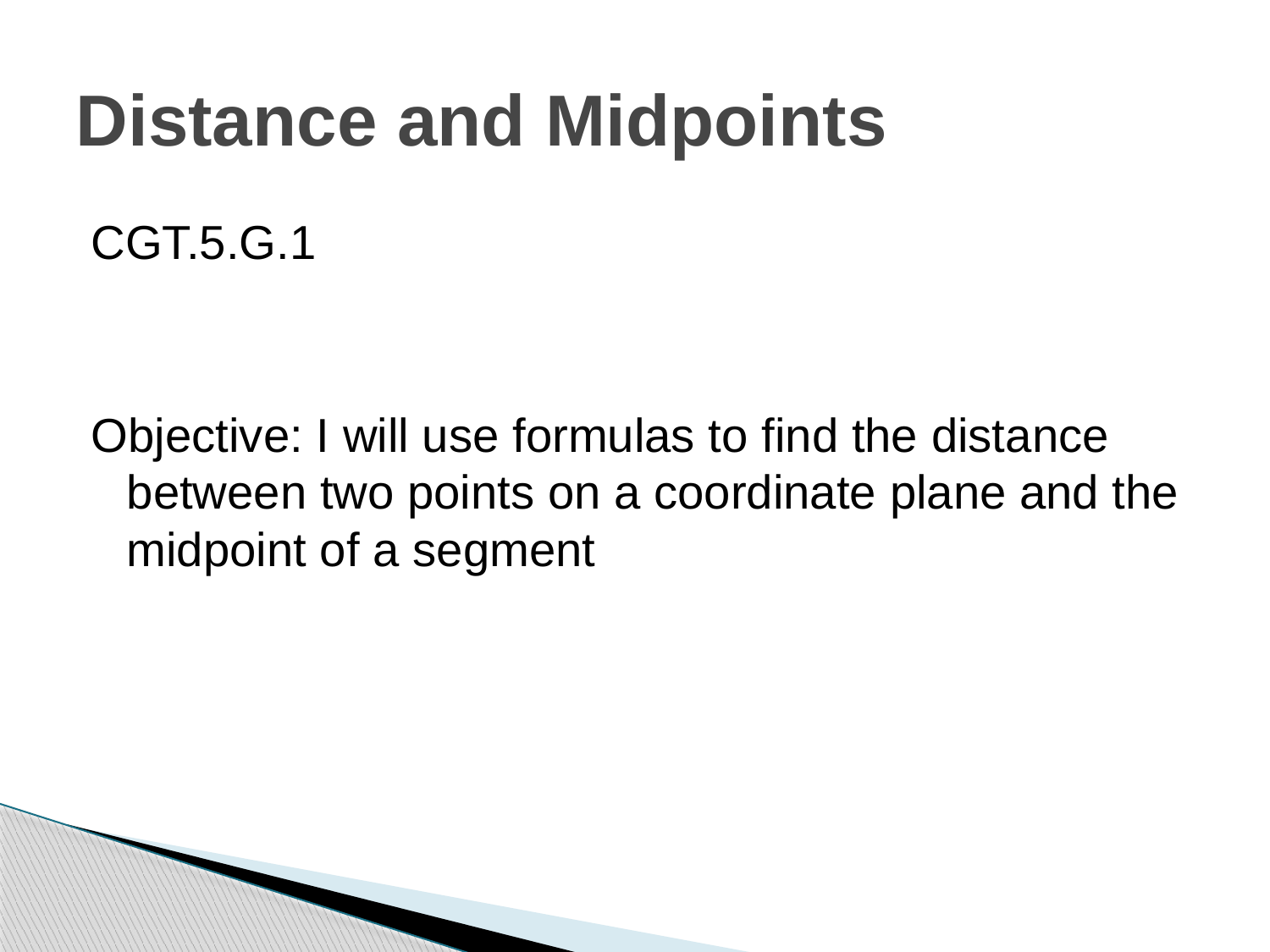

# Distance and Midpoints
CGT.5.G.1

Objective: I will use formulas to find the distance between two points on a coordinate plane and the midpoint of a segment